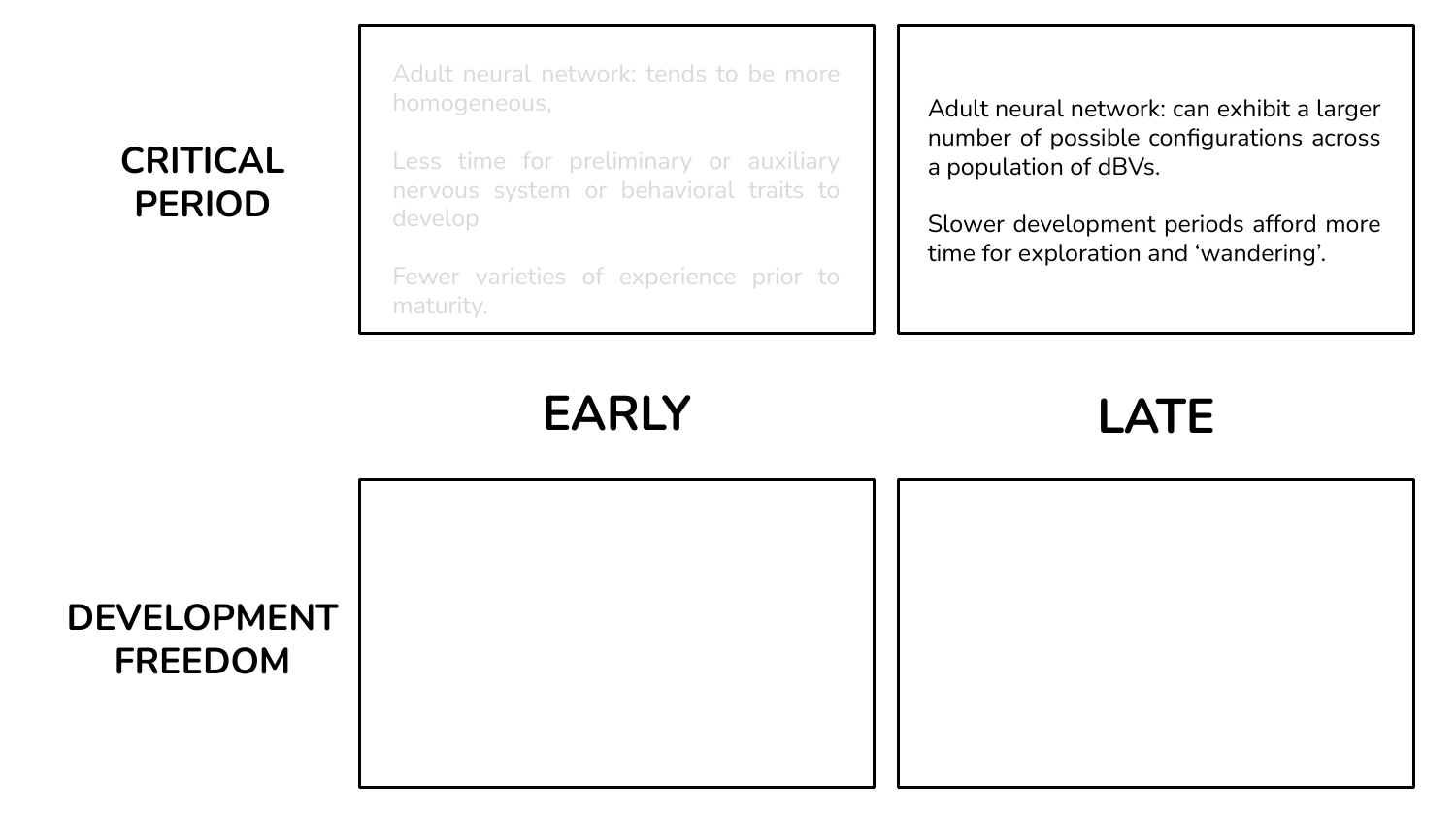

Adult neural network: tends to be more homogeneous,

Less time for preliminary or auxiliary nervous system or behavioral traits to develop

Fewer varieties of experience prior to maturity.
Adult neural network: can exhibit a larger number of possible configurations across a population of dBVs.

Slower development periods afford more time for exploration and ‘wandering’.
CRITICAL PERIOD
EARLY
LATE

DEVELOPMENT
FREEDOM